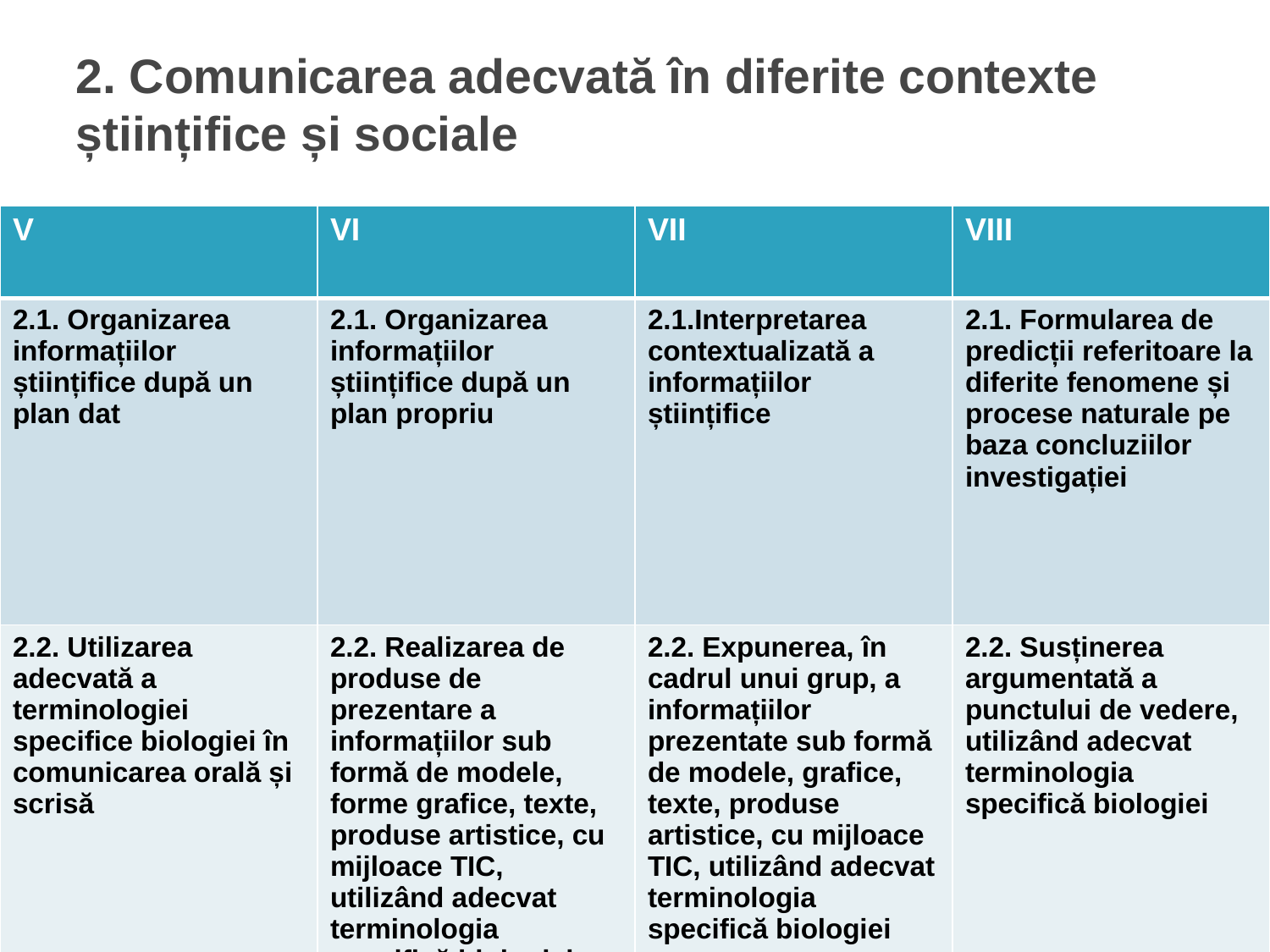

# 2. Comunicarea adecvată în diferite contexte științifice și sociale
| V | VI | VII | VIII |
| --- | --- | --- | --- |
| 2.1. Organizarea informațiilor științifice după un plan dat | 2.1. Organizarea informațiilor științifice după un plan propriu | 2.1.Interpretarea contextualizată a informațiilor științifice | 2.1. Formularea de predicții referitoare la diferite fenomene și procese naturale pe baza concluziilor investigației |
| 2.2. Utilizarea adecvată a terminologiei specifice biologiei în comunicarea orală și scrisă | 2.2. Realizarea de produse de prezentare a informațiilor sub formă de modele, forme grafice, texte, produse artistice, cu mijloace TIC, utilizând adecvat terminologia specifică biologiei | 2.2. Expunerea, în cadrul unui grup, a informațiilor prezentate sub formă de modele, grafice, texte, produse artistice, cu mijloace TIC, utilizând adecvat terminologia specifică biologiei | 2.2. Susținerea argumentată a punctului de vedere, utilizând adecvat terminologia specifică biologiei |